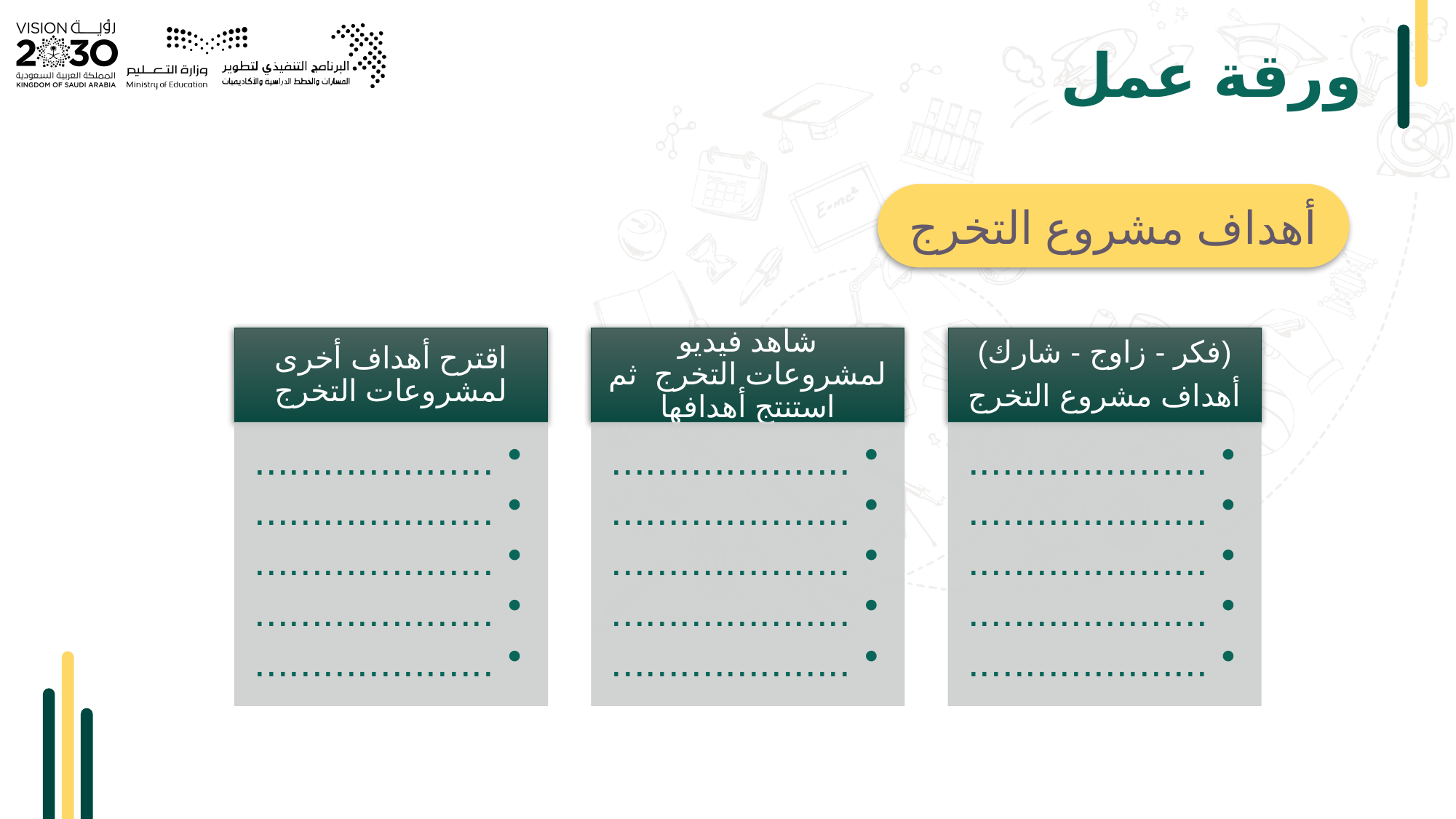

# ورقة عمل
أهداف مشروع التخرج
اقترح أهداف أخرى لمشروعات التخرج
.....................
.....................
.....................
.....................
.....................
شاهد فيديو لمشروعات التخرج  ثم استنتج أهدافها
.....................
.....................
.....................
.....................
.....................
(فكر - زاوج - شارك)
أهداف مشروع التخرج
.....................
.....................
.....................
.....................
.....................